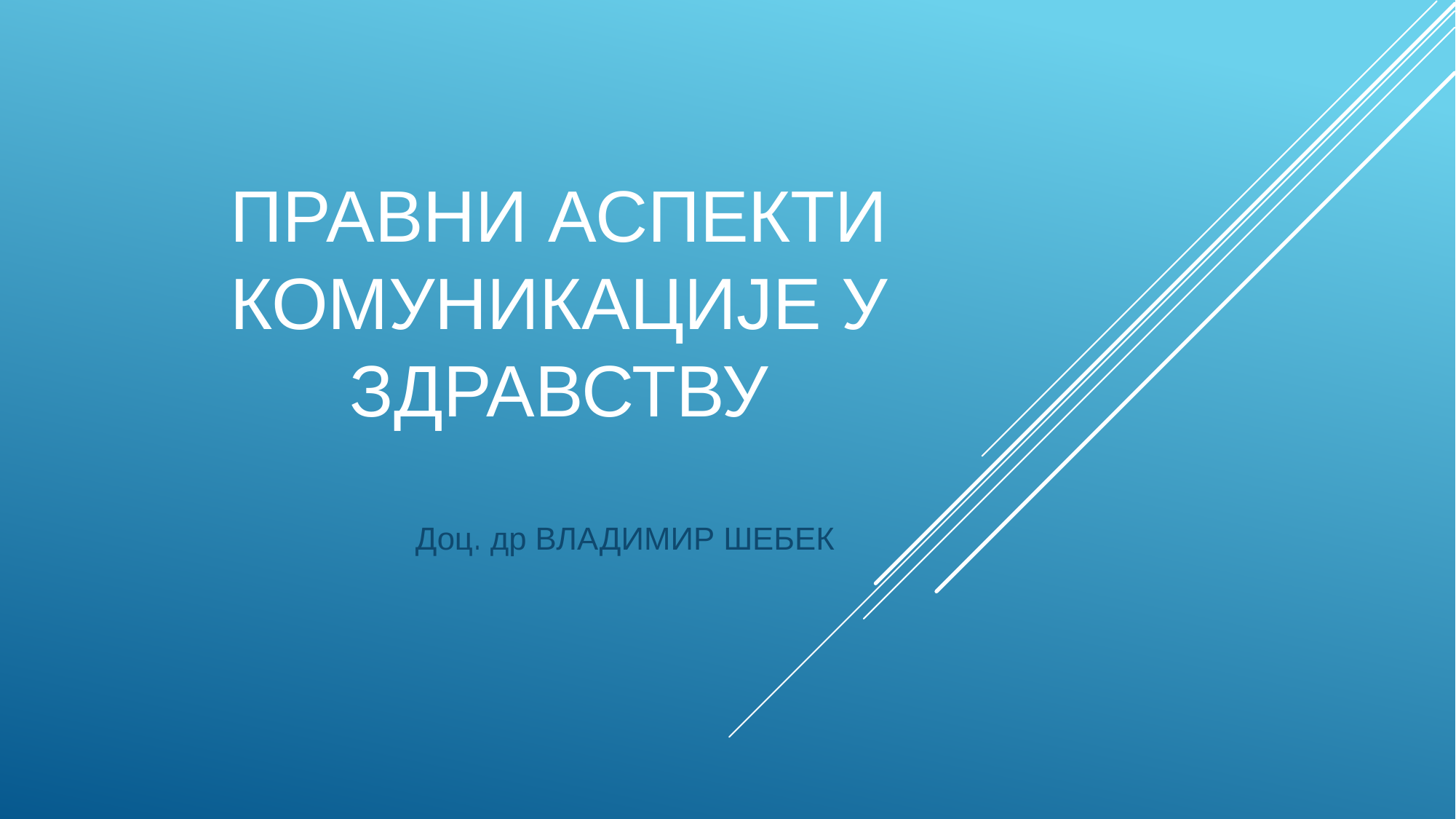

# ПРАВНИ АСПЕКТи КОМУНИКАЦИЈЕ У ЗДРАВСТВУ

Доц. др ВЛАДИМИР ШЕБЕК